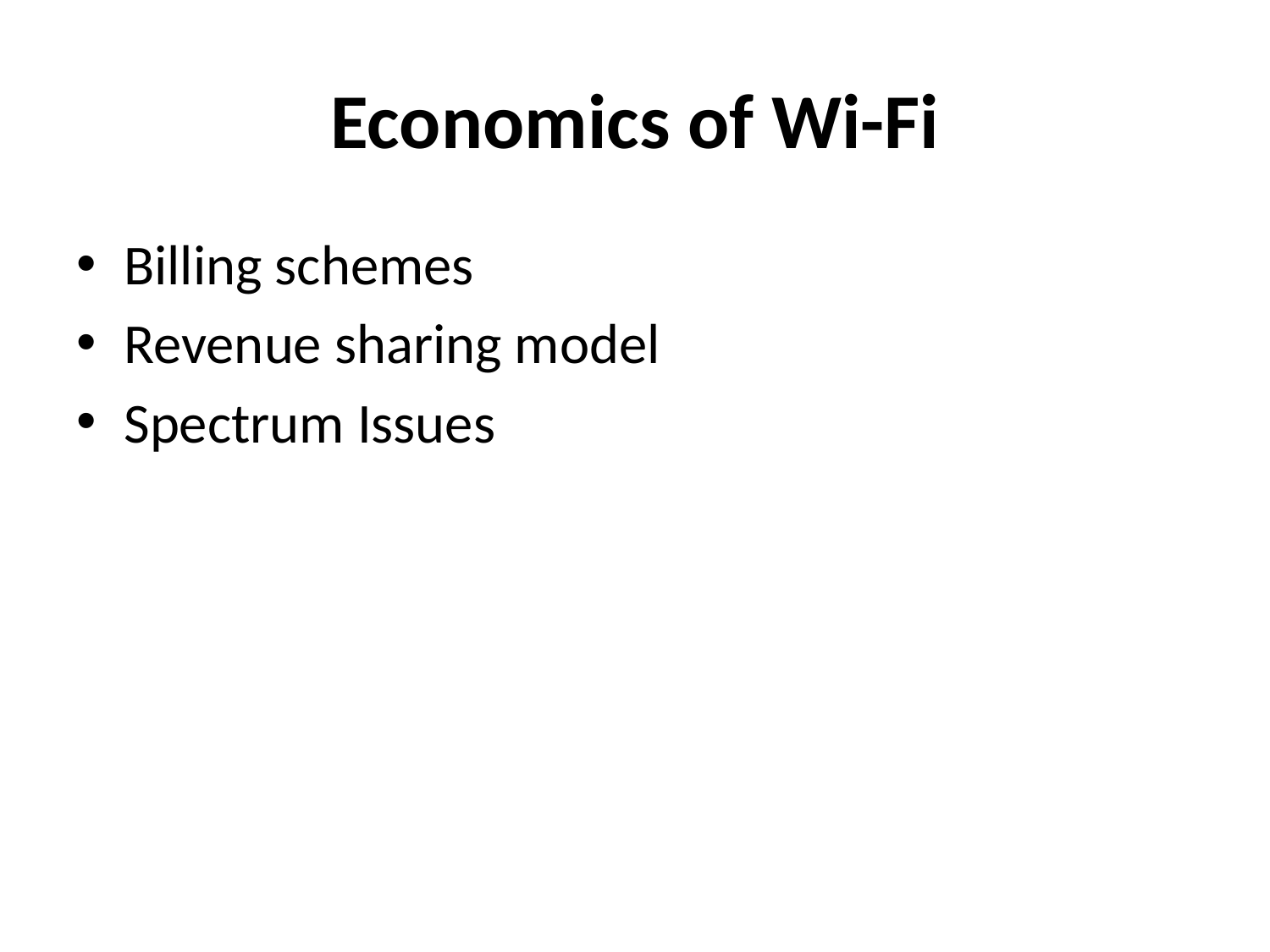

# Economics of Wi-Fi
Billing schemes
Revenue sharing model
Spectrum Issues